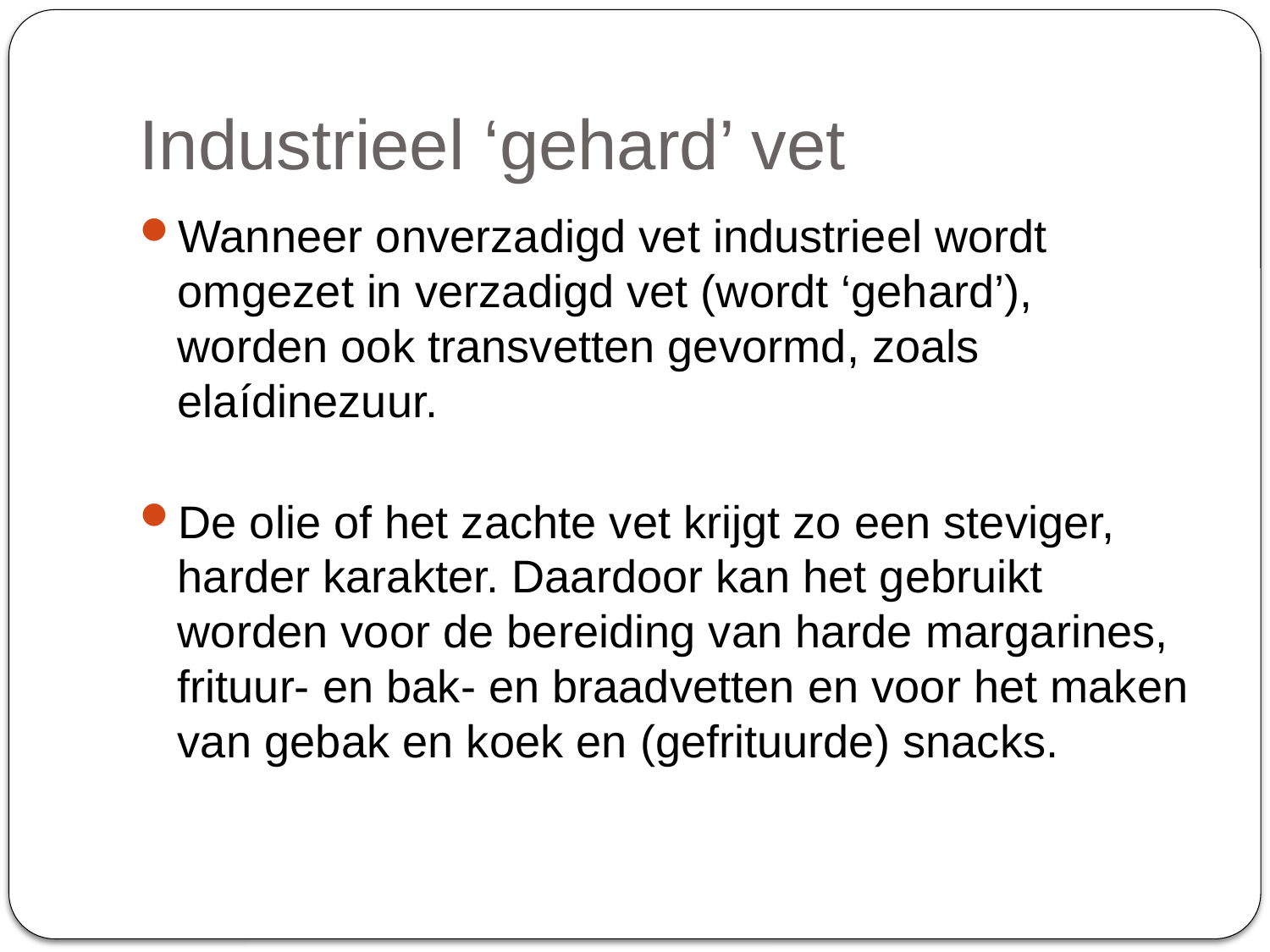

# Industrieel ‘gehard’ vet
Wanneer onverzadigd vet industrieel wordt omgezet in verzadigd vet (wordt ‘gehard’), worden ook transvetten gevormd, zoals elaídinezuur.
De olie of het zachte vet krijgt zo een steviger, harder karakter. Daardoor kan het gebruikt worden voor de bereiding van harde margarines, frituur- en bak- en braadvetten en voor het maken van gebak en koek en (gefrituurde) snacks.